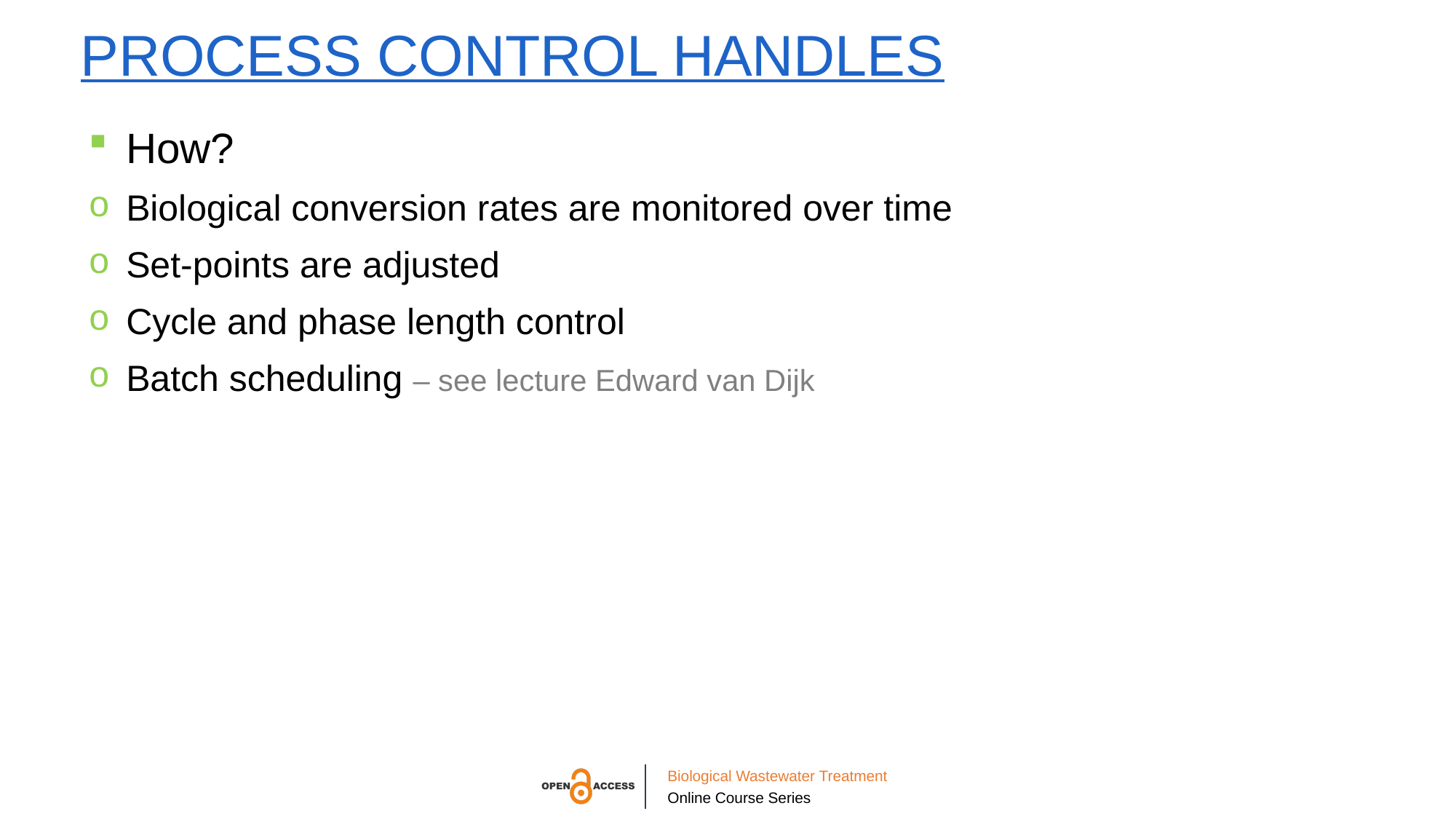

# Process control Handles
How?
Biological conversion rates are monitored over time
Set-points are adjusted
Cycle and phase length control
Batch scheduling – see lecture Edward van Dijk